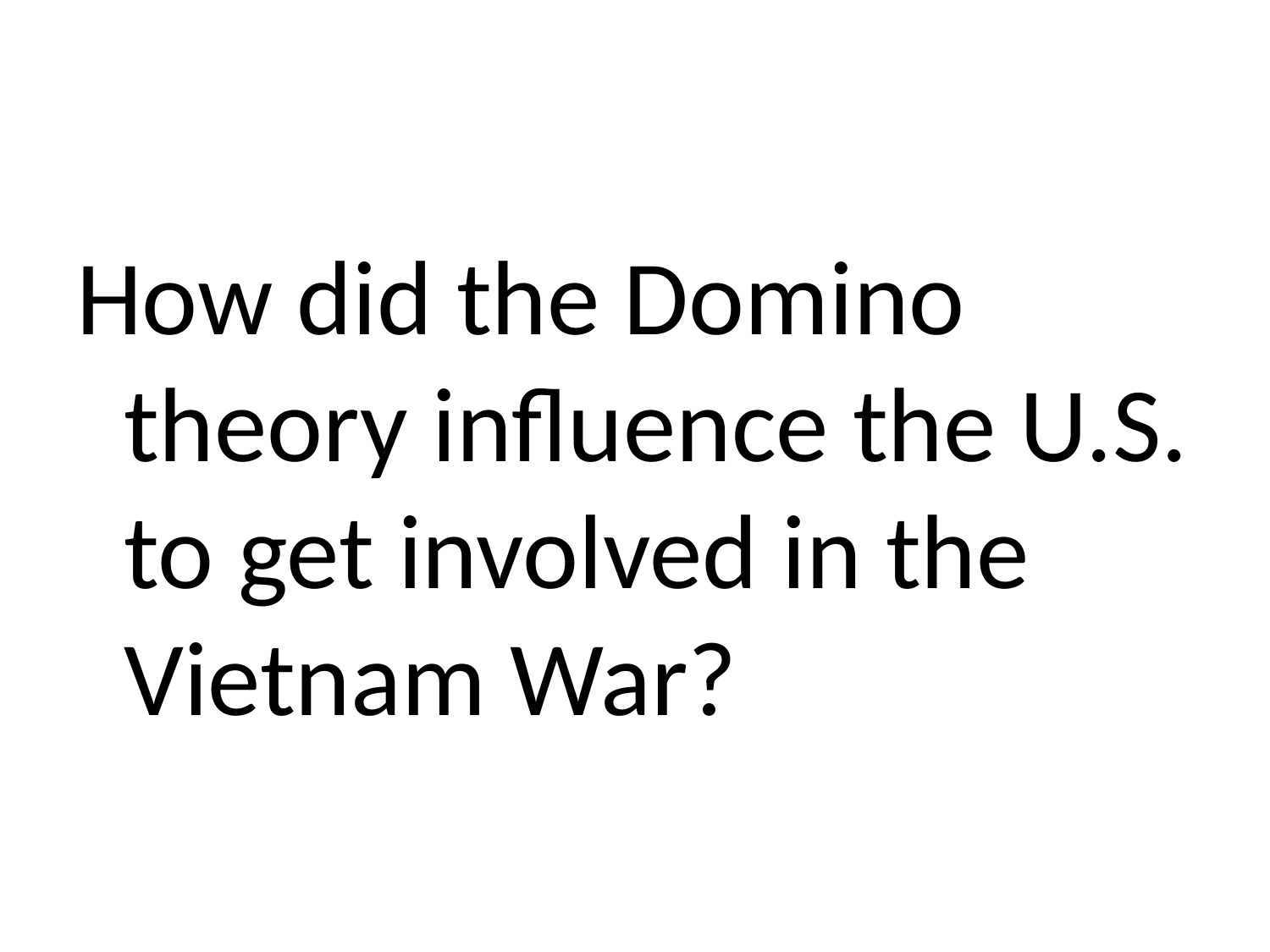

#
How did the Domino theory influence the U.S. to get involved in the Vietnam War?